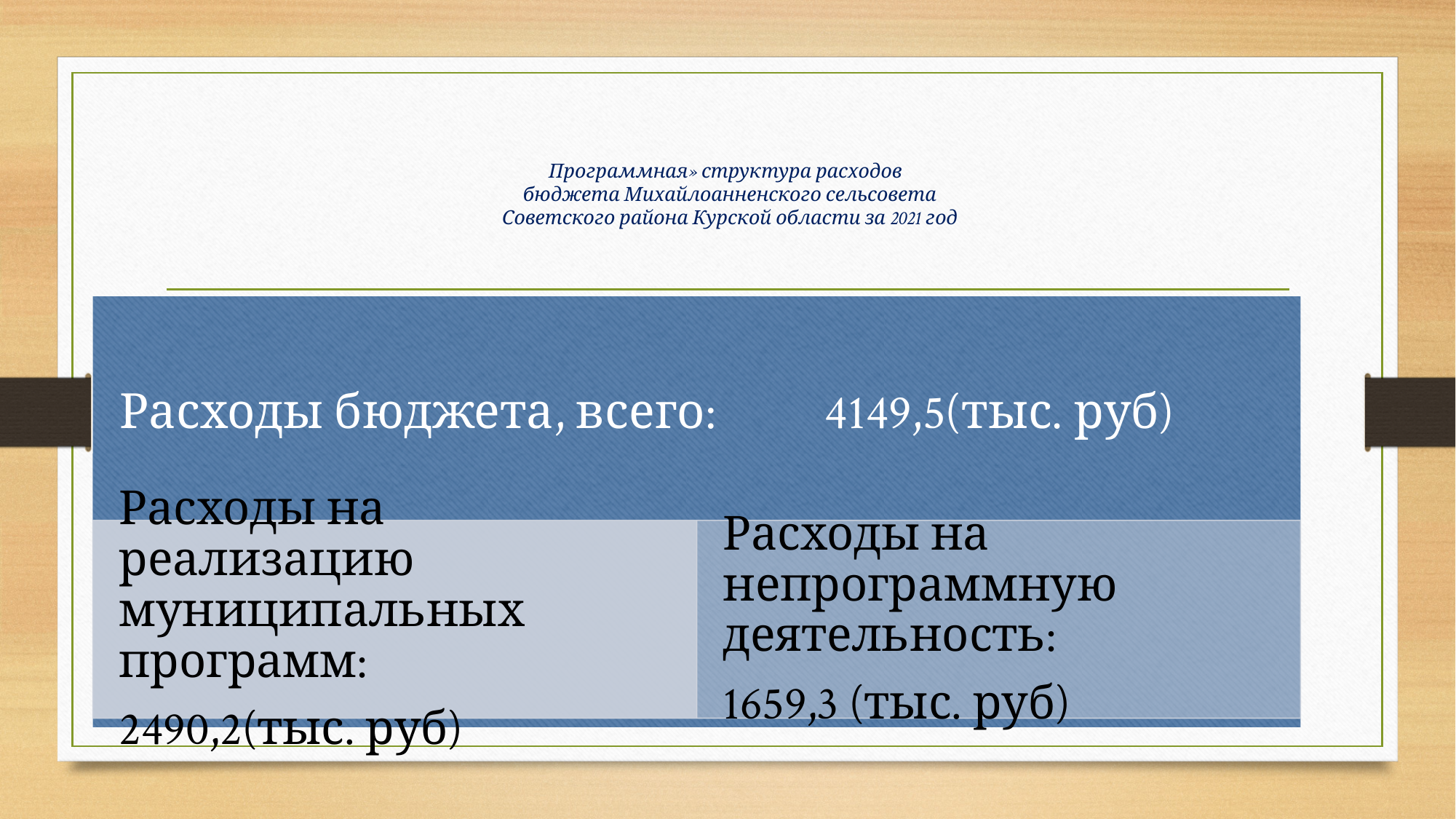

# Программная» структура расходов бюджета Михайлоанненского сельсовета Советского района Курской области за 2021 год
Расходы бюджета, всего:          4149,5(тыс. руб)
Расходы на реализацию муниципальных программ:
2490,2(тыс. руб)
Расходы на непрограммную деятельность:
1659,3 (тыс. руб)